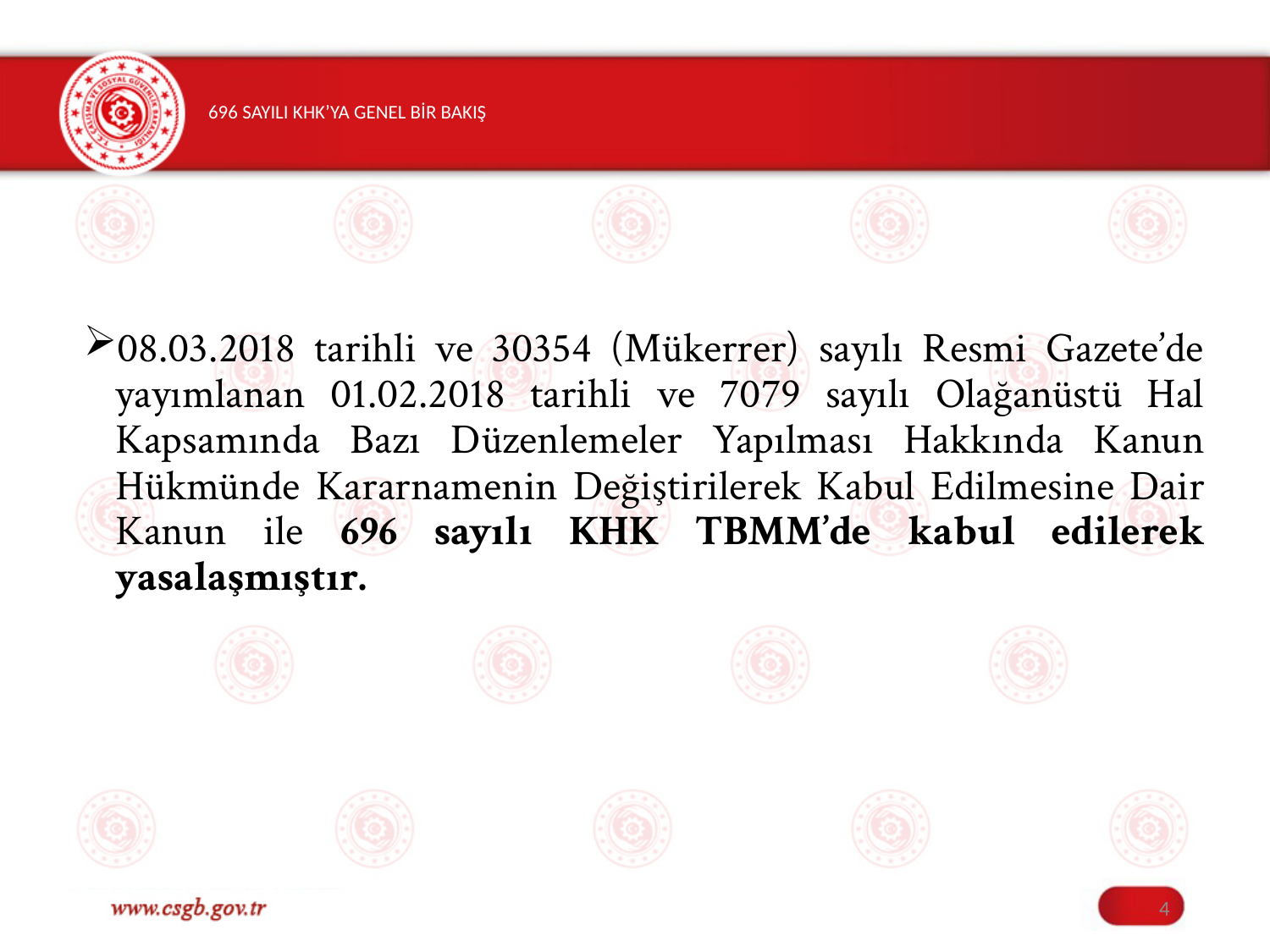

# 696 SAYILI KHK’YA GENEL BİR BAKIŞ

08.03.2018 tarihli ve 30354 (Mükerrer) sayılı Resmi Gazete’de yayımlanan 01.02.2018 tarihli ve 7079 sayılı Olağanüstü Hal Kapsamında Bazı Düzenlemeler Yapılması Hakkında Kanun Hükmünde Kararnamenin Değiştirilerek Kabul Edilmesine Dair Kanun ile 696 sayılı KHK TBMM’de kabul edilerek yasalaşmıştır.
4